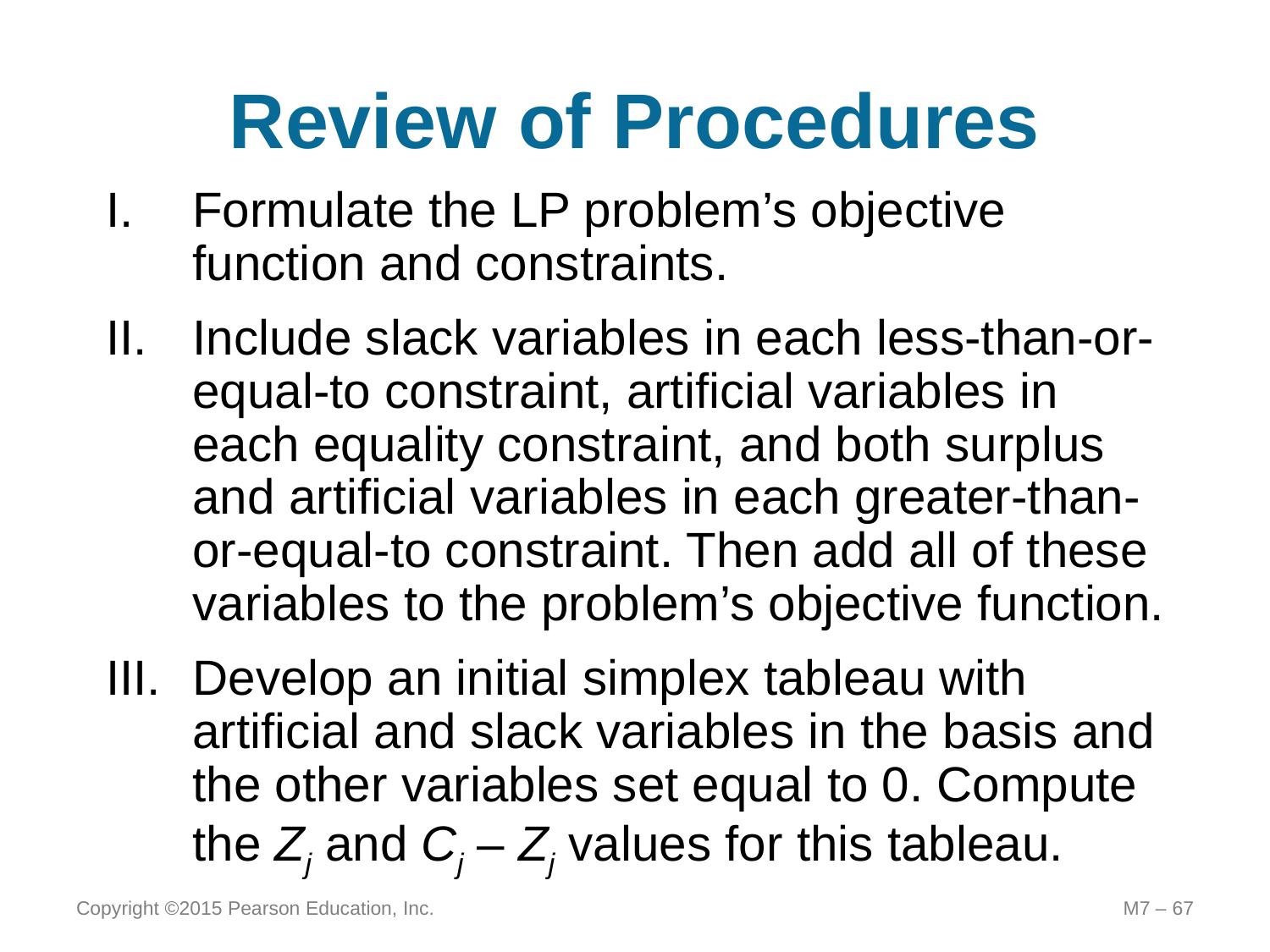

# Review of Procedures
I.	Formulate the LP problem’s objective function and constraints.
Include slack variables in each less-than-or-equal-to constraint, artificial variables in each equality constraint, and both surplus and artificial variables in each greater-than-or-equal-to constraint. Then add all of these variables to the problem’s objective function.
Develop an initial simplex tableau with artificial and slack variables in the basis and the other variables set equal to 0. Compute the Zj and Cj – Zj values for this tableau.
Copyright ©2015 Pearson Education, Inc.
M7 – 67